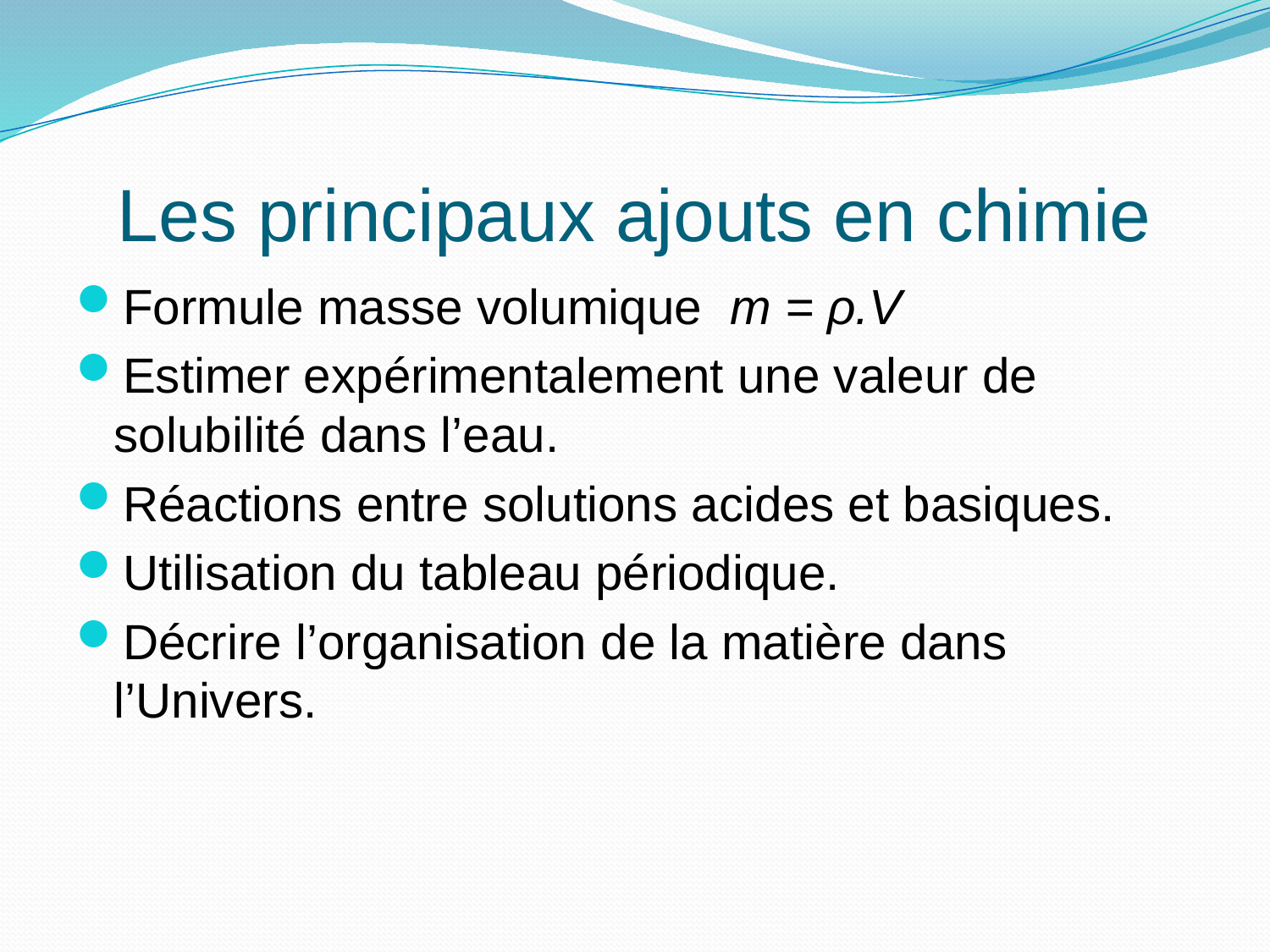

# Les principaux ajouts en chimie
Formule masse volumique  m = ρ.V
Estimer expérimentalement une valeur de solubilité dans l’eau.
Réactions entre solutions acides et basiques.
Utilisation du tableau périodique.
Décrire l’organisation de la matière dans l’Univers.